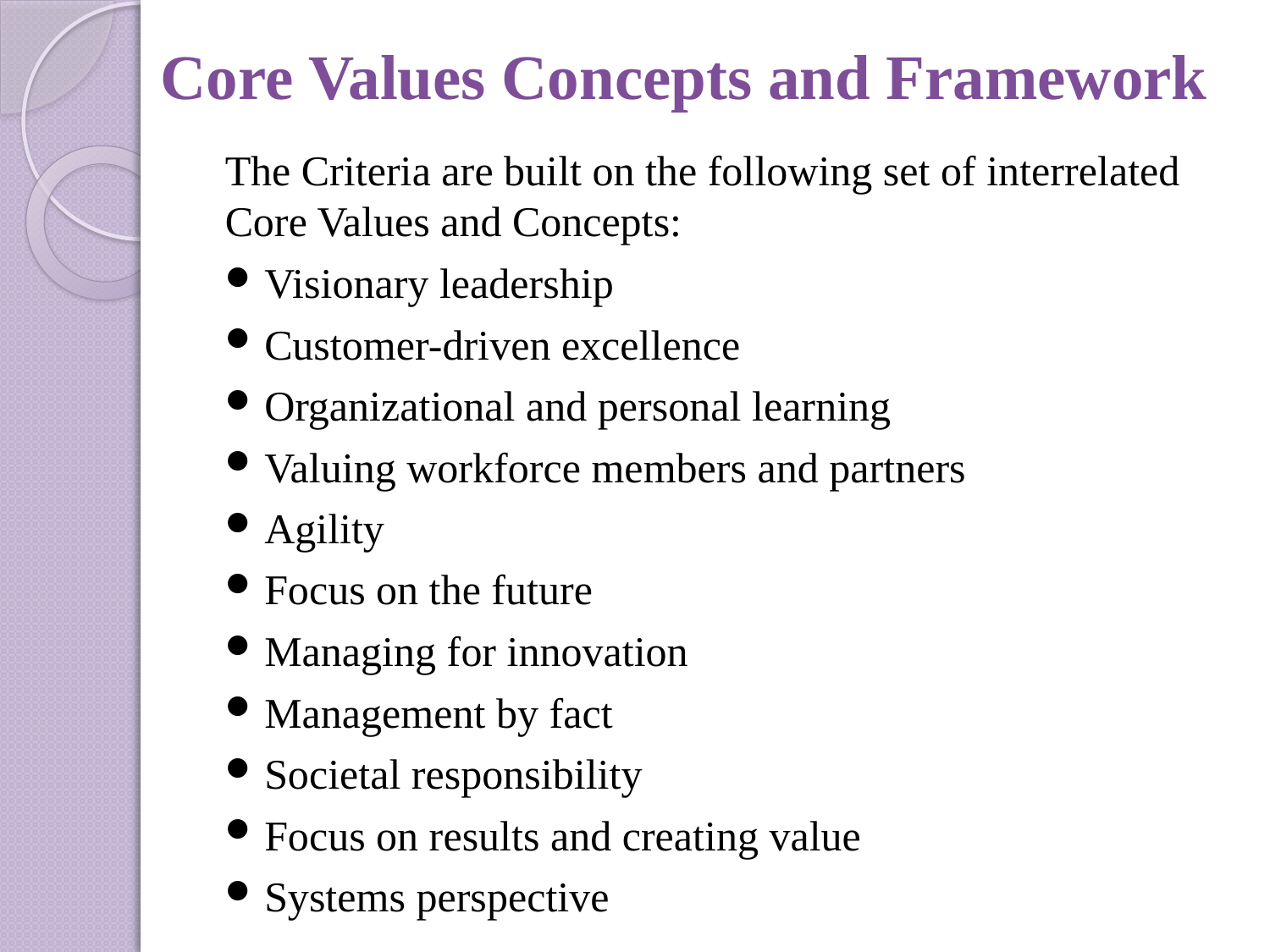

# Core Values Concepts and Framework
The Criteria are built on the following set of interrelated Core Values and Concepts:
Visionary leadership
Customer-driven excellence
Organizational and personal learning
Valuing workforce members and partners
Agility
Focus on the future
Managing for innovation
Management by fact
Societal responsibility
Focus on results and creating value
Systems perspective